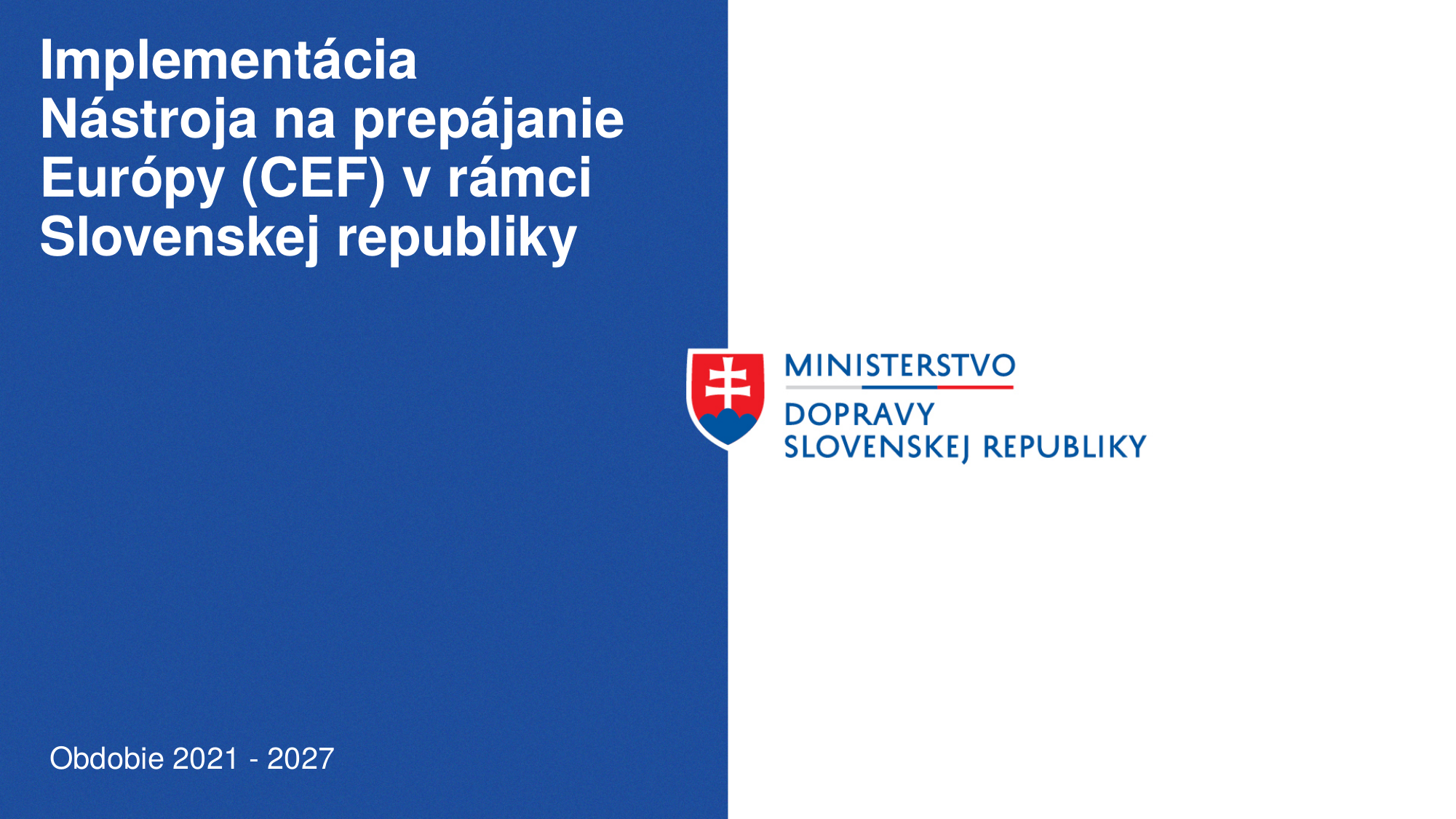

# Implementácia Nástroja na prepájanie Európy (CEF) v rámci Slovenskej republiky
Obdobie 2021 - 2027